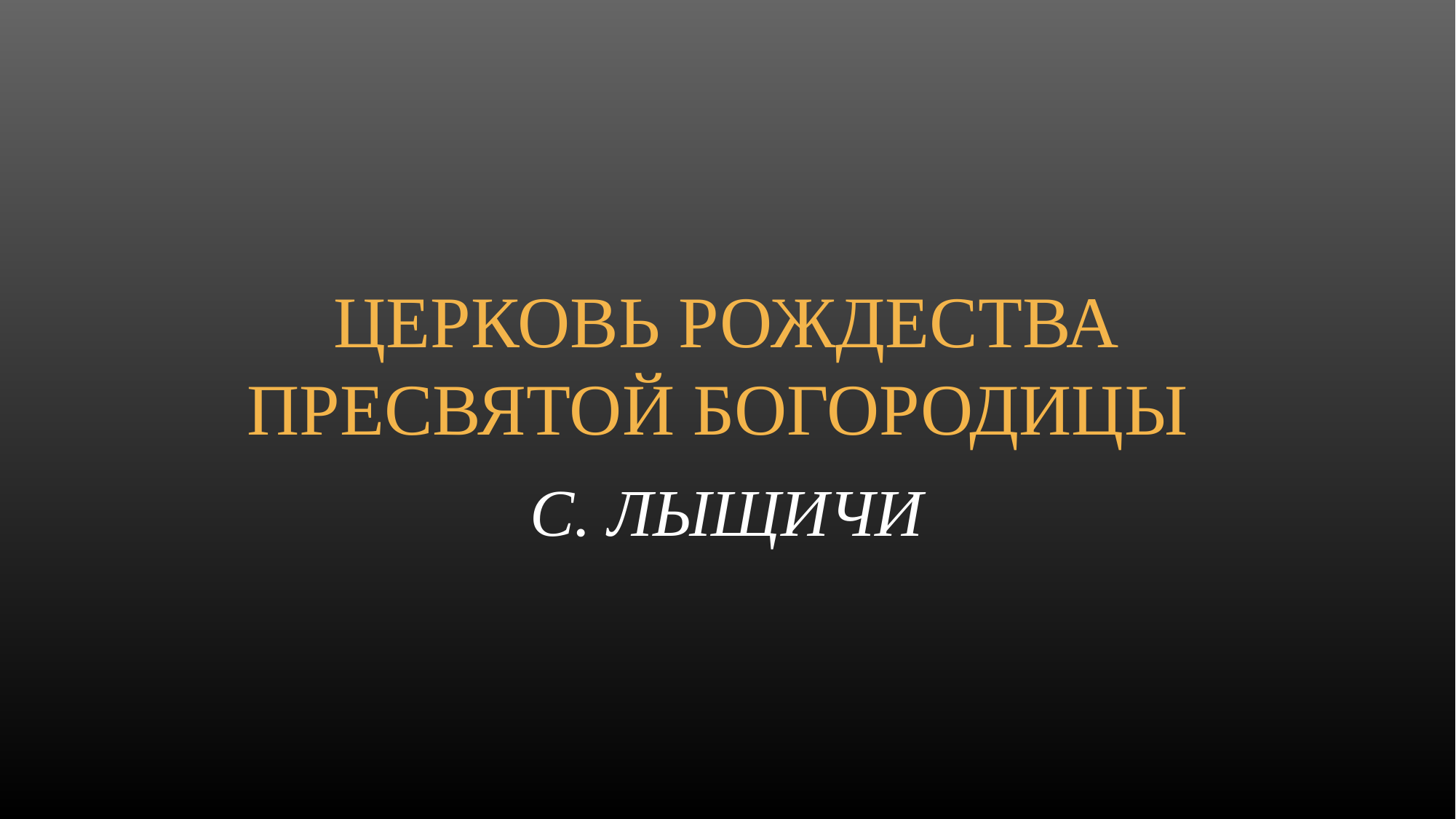

# ЦЕРКОВЬ РОЖДЕСТВА ПРЕСВЯТОЙ БОГОРОДИЦЫ
с. Лыщичи